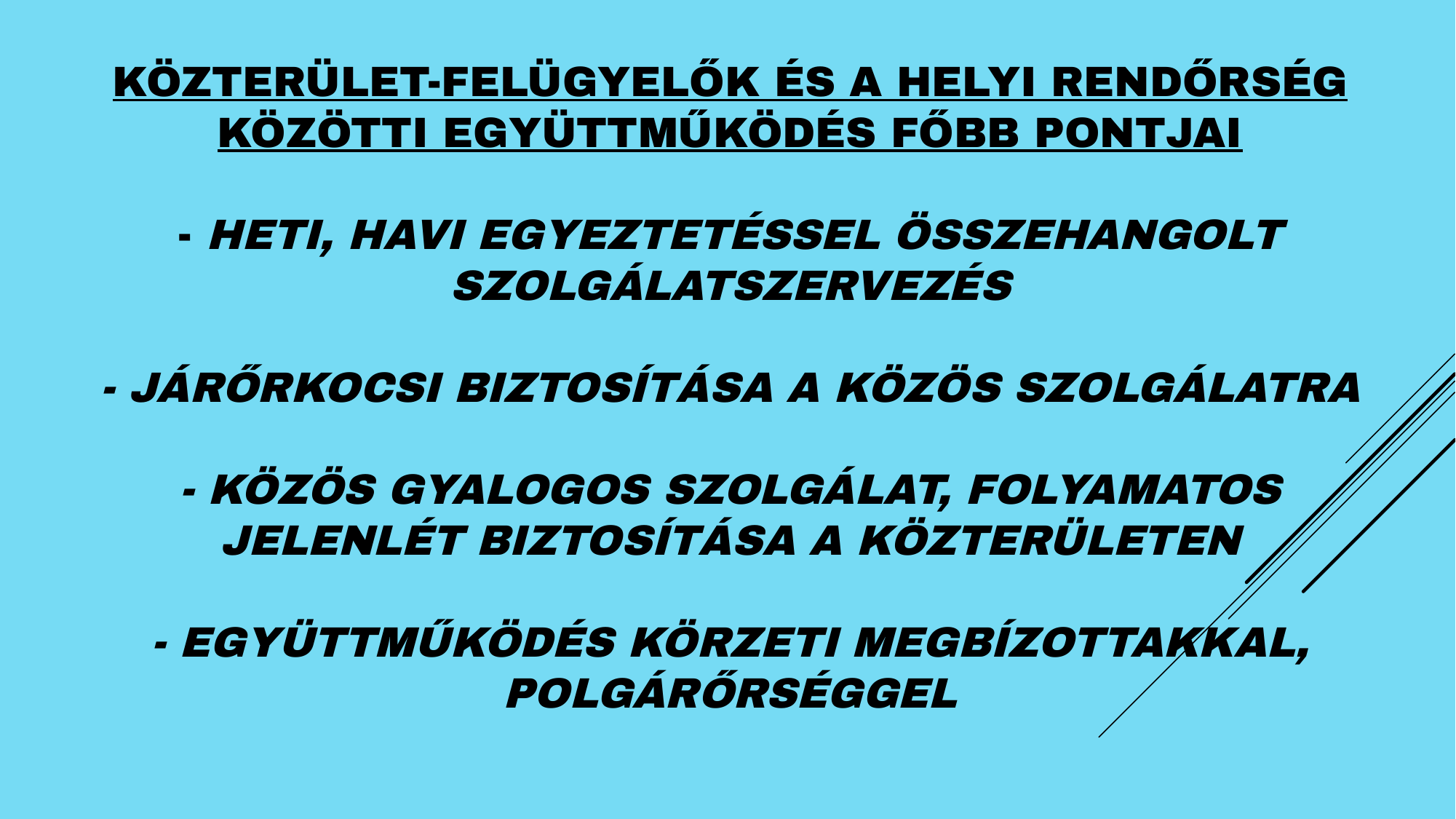

# Közterület-felügyelők és a helyi rendőrség közötti együttműködés főbb pontjai - heti, Havi egyeztetéssel összehangolt szolgálatszervezés - járőrkocsi biztosítása a közös szolgálatra - közös gyalogos szolgálat, folyamatos jelenlét biztosítása a közterületen - együttműködés körzeti megbízottakkal, polgárőrséggel